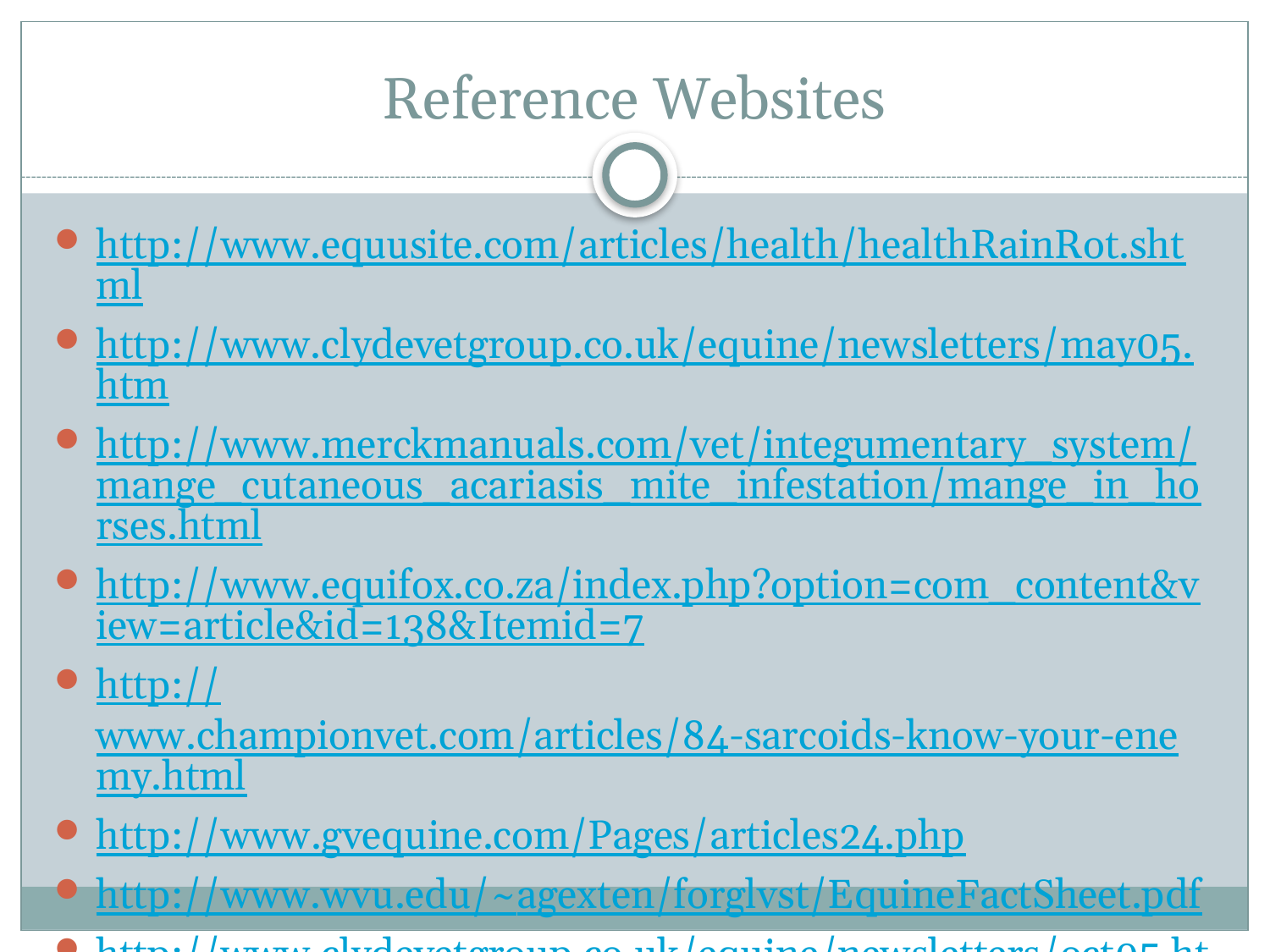

# Reference Websites
http://www.equusite.com/articles/health/healthRainRot.shtml
http://www.clydevetgroup.co.uk/equine/newsletters/may05.htm
http://www.merckmanuals.com/vet/integumentary_system/mange_cutaneous_acariasis_mite_infestation/mange_in_horses.html
http://www.equifox.co.za/index.php?option=com_content&view=article&id=138&Itemid=7
http://www.championvet.com/articles/84-sarcoids-know-your-enemy.html
http://www.gvequine.com/Pages/articles24.php
http://www.wvu.edu/~agexten/forglvst/EquineFactSheet.pdf
http://www.clydevetgroup.co.uk/equine/newsletters/oct05.htm#